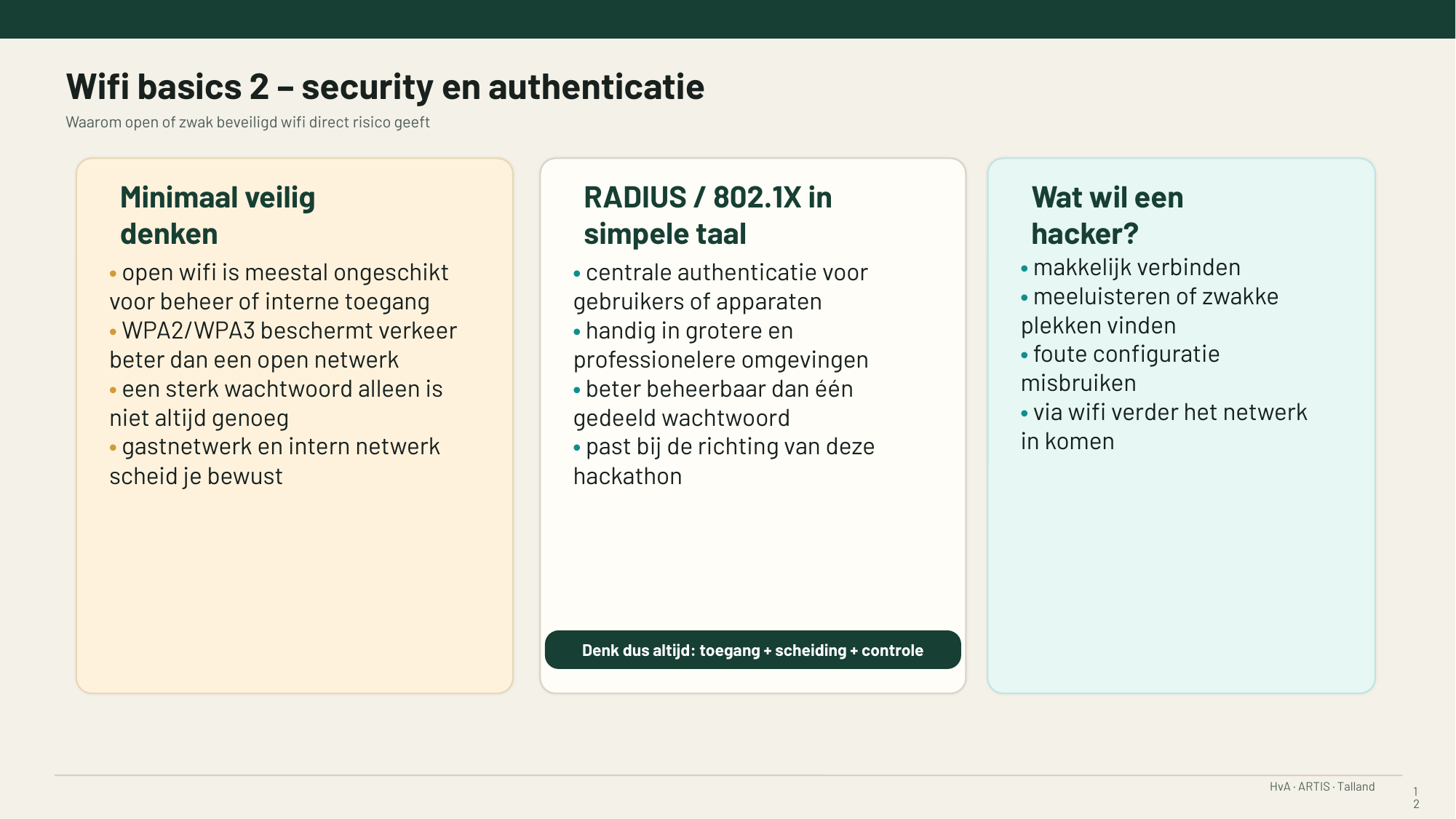

Wifi basics 2 – security en authenticatie
Waarom open of zwak beveiligd wifi direct risico geeft

Minimaal veilig denken
RADIUS / 802.1X in simpele taal
Wat wil een hacker?
• makkelijk verbinden
• meeluisteren of zwakke plekken vinden
• foute configuratie misbruiken
• via wifi verder het netwerk in komen
• open wifi is meestal ongeschikt voor beheer of interne toegang
• WPA2/WPA3 beschermt verkeer beter dan een open netwerk
• een sterk wachtwoord alleen is niet altijd genoeg
• gastnetwerk en intern netwerk scheid je bewust
• centrale authenticatie voor gebruikers of apparaten
• handig in grotere en professionelere omgevingen
• beter beheerbaar dan één gedeeld wachtwoord
• past bij de richting van deze hackathon

Denk dus altijd: toegang + scheiding + controle
12